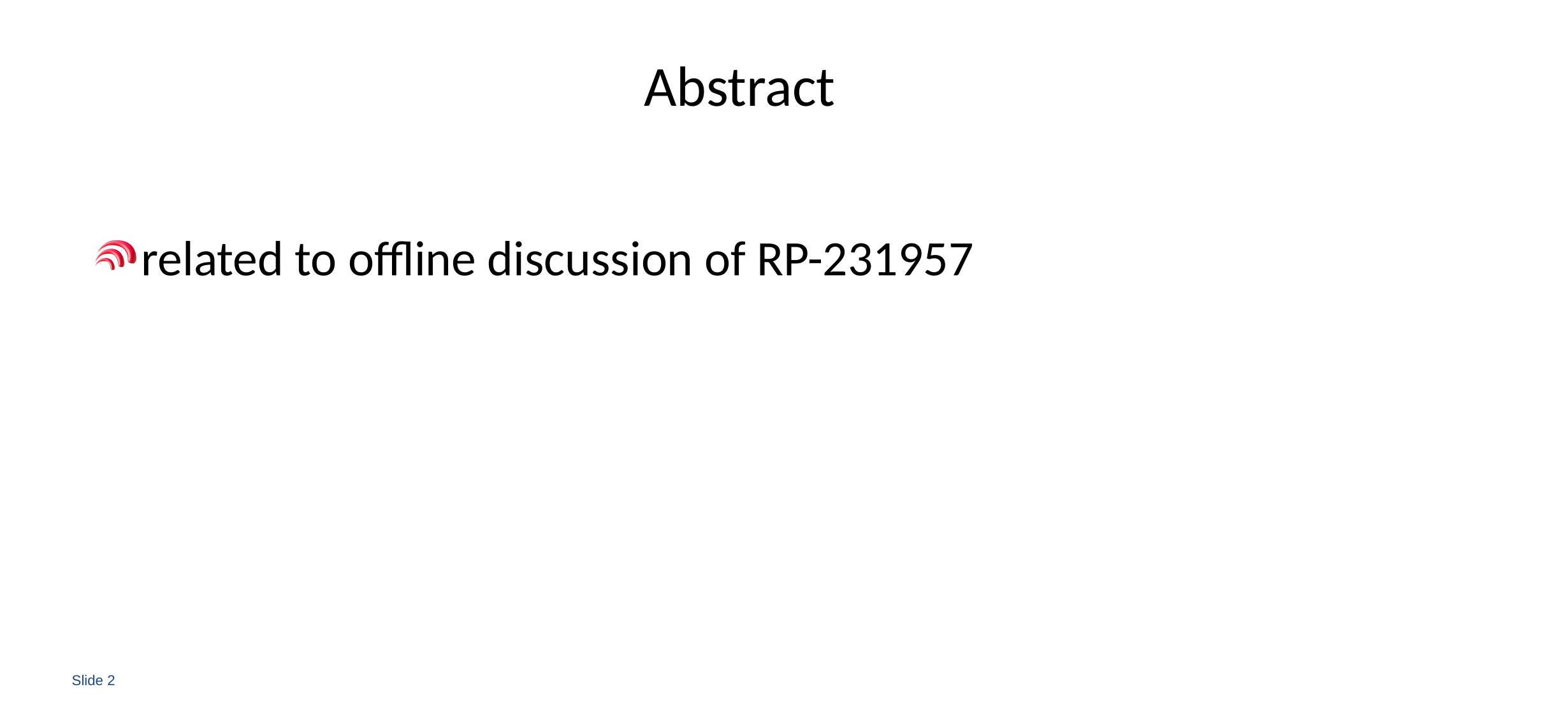

# Abstract

related to offline discussion of RP-231957